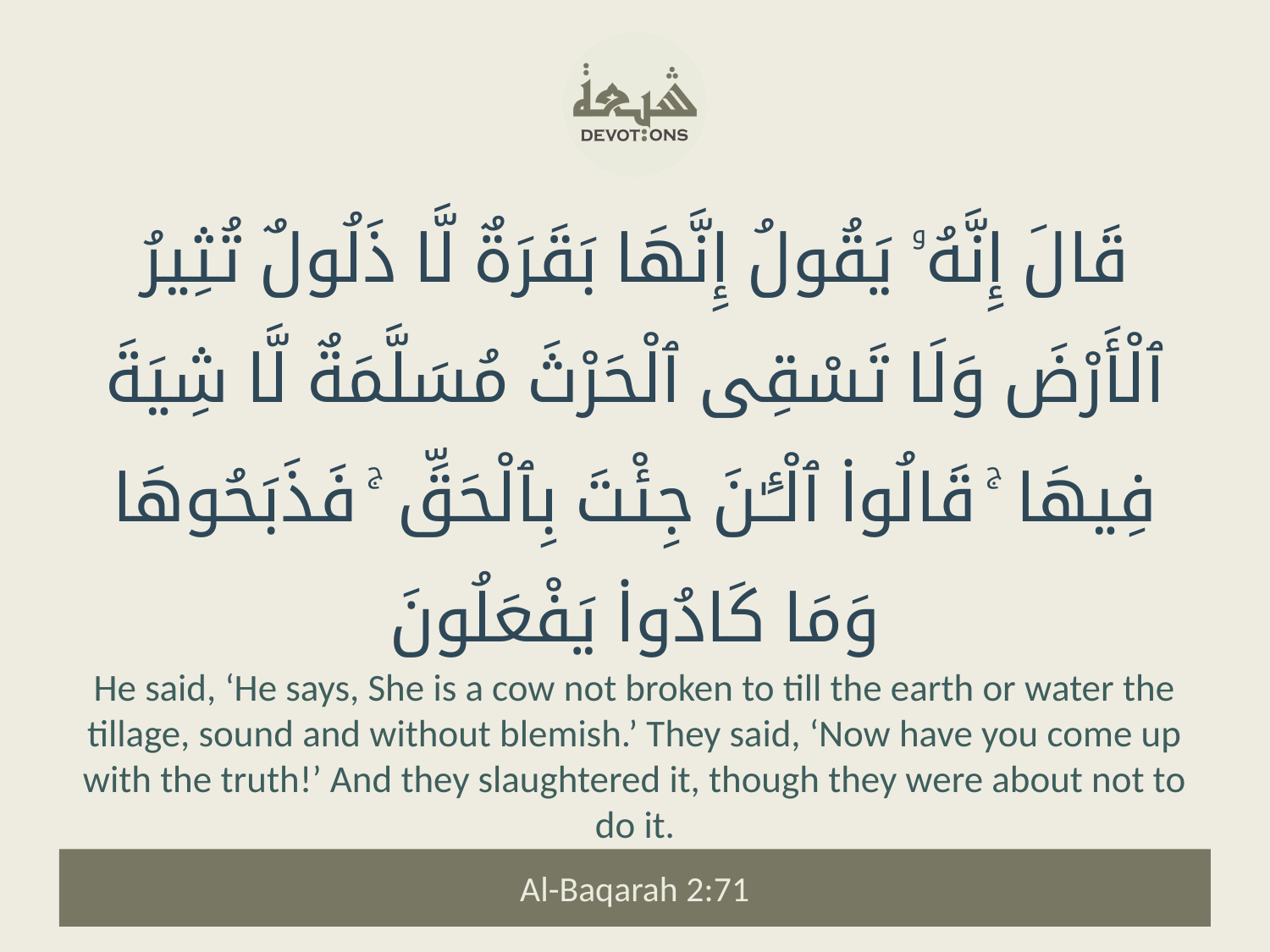

قَالَ إِنَّهُۥ يَقُولُ إِنَّهَا بَقَرَةٌ لَّا ذَلُولٌ تُثِيرُ ٱلْأَرْضَ وَلَا تَسْقِى ٱلْحَرْثَ مُسَلَّمَةٌ لَّا شِيَةَ فِيهَا ۚ قَالُوا۟ ٱلْـَٔـٰنَ جِئْتَ بِٱلْحَقِّ ۚ فَذَبَحُوهَا وَمَا كَادُوا۟ يَفْعَلُونَ
He said, ‘He says, She is a cow not broken to till the earth or water the tillage, sound and without blemish.’ They said, ‘Now have you come up with the truth!’ And they slaughtered it, though they were about not to do it.
Al-Baqarah 2:71